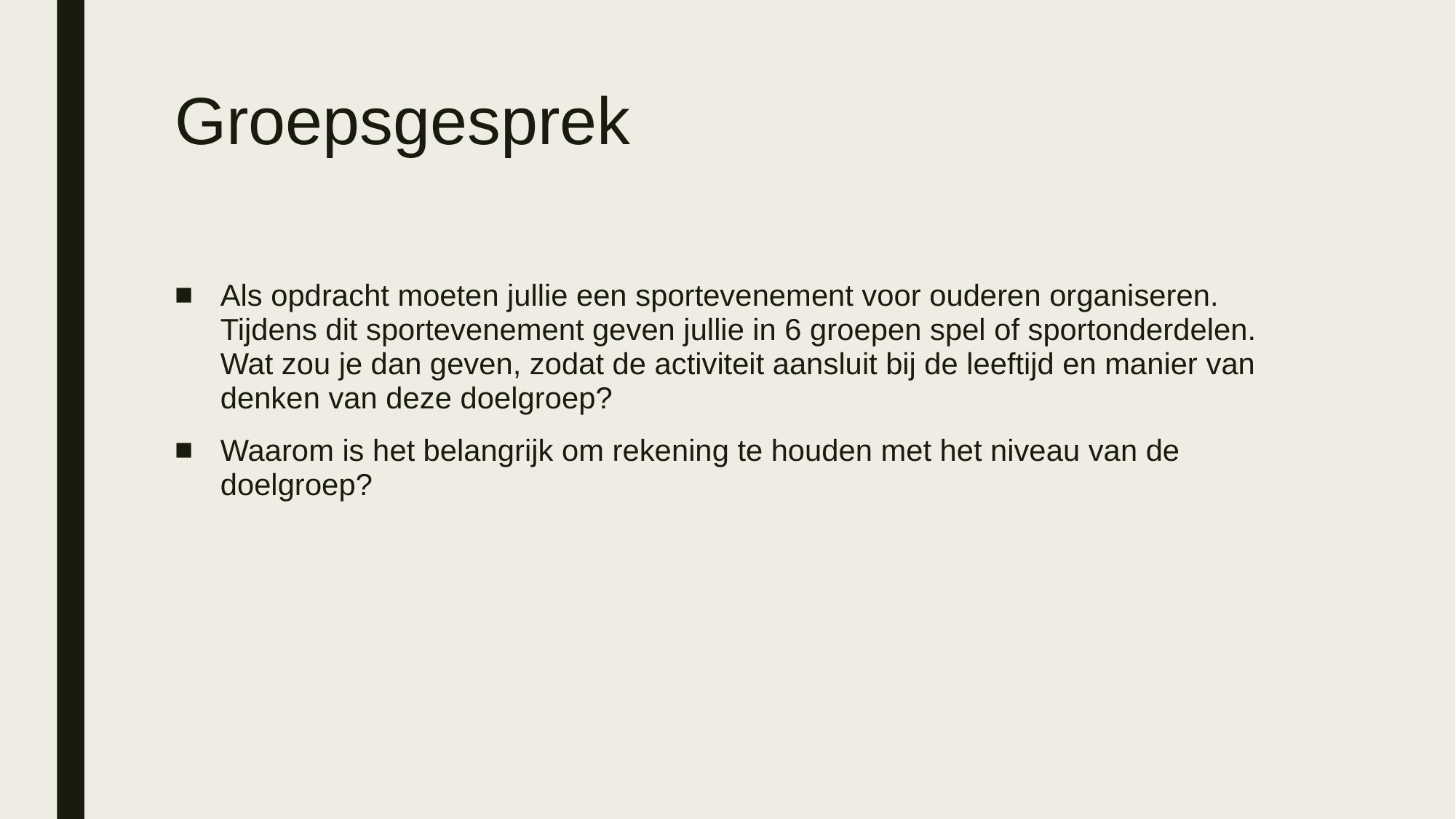

# Groepsgesprek
Als opdracht moeten jullie een sportevenement voor ouderen organiseren. Tijdens dit sportevenement geven jullie in 6 groepen spel of sportonderdelen. Wat zou je dan geven, zodat de activiteit aansluit bij de leeftijd en manier van denken van deze doelgroep?
Waarom is het belangrijk om rekening te houden met het niveau van de doelgroep?